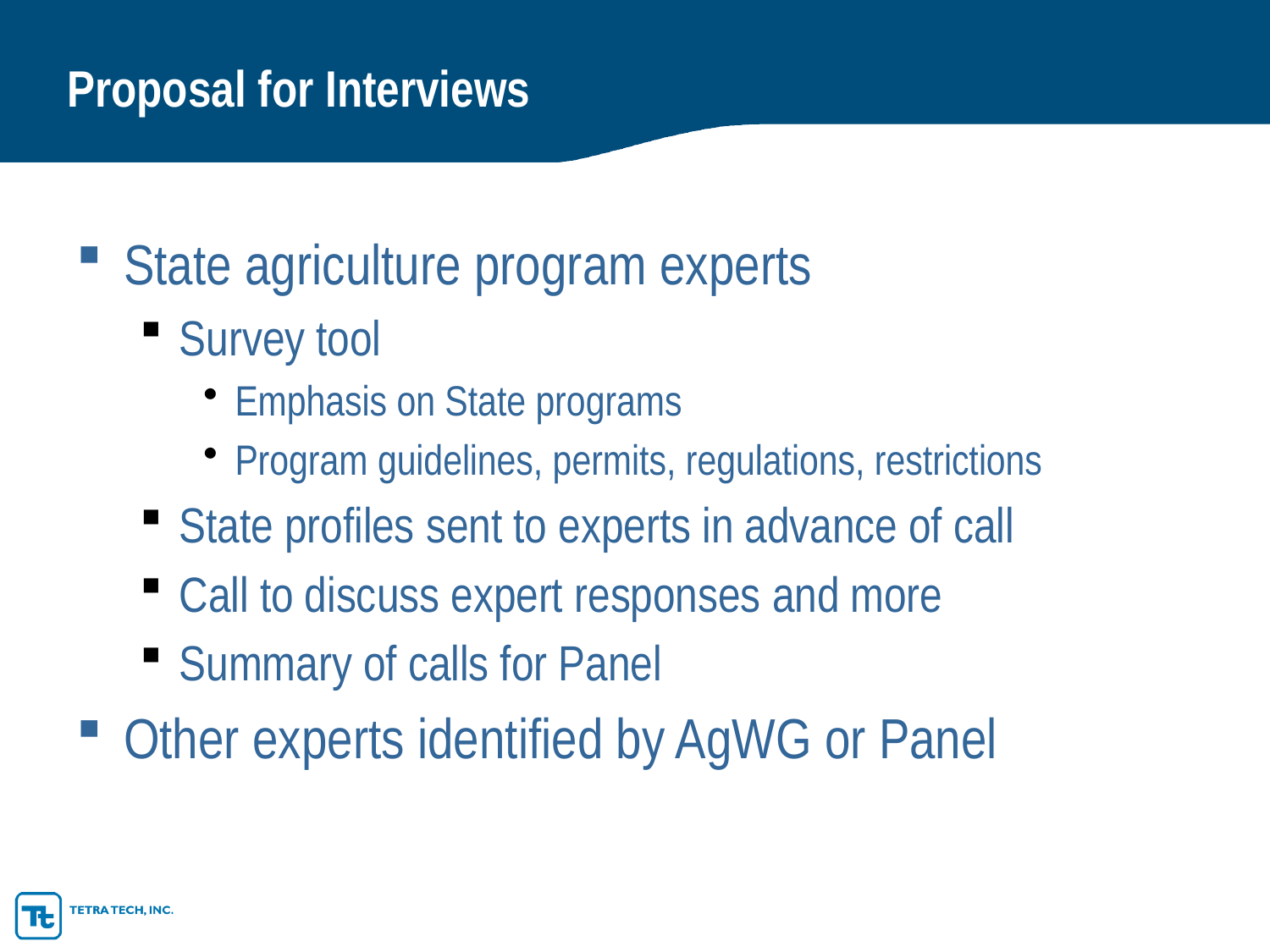

# Proposal for Interviews
State agriculture program experts
Survey tool
Emphasis on State programs
Program guidelines, permits, regulations, restrictions
State profiles sent to experts in advance of call
Call to discuss expert responses and more
Summary of calls for Panel
Other experts identified by AgWG or Panel